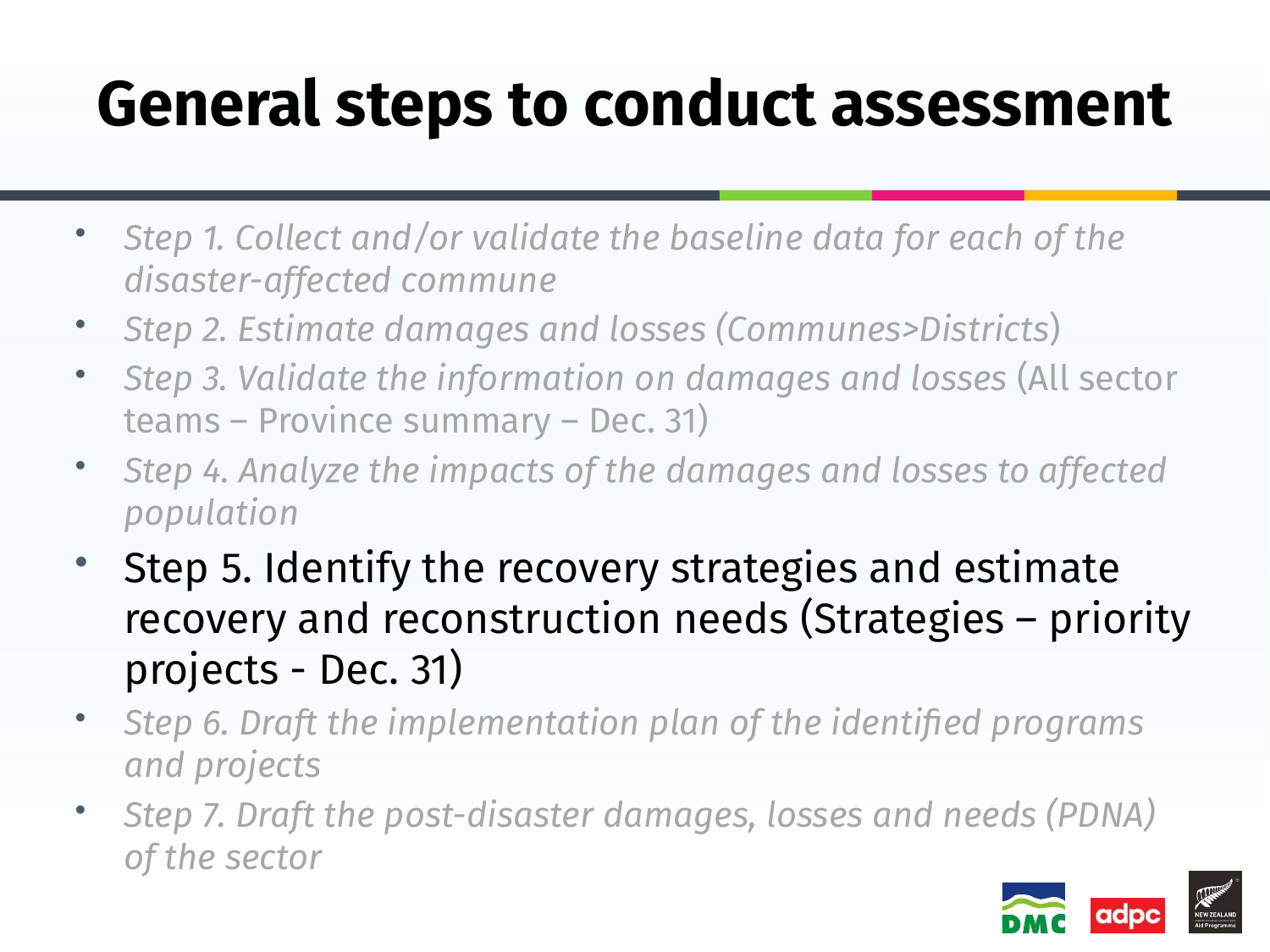

# General steps to conduct assessment
Step 1. Collect and/or validate the baseline data for each of the disaster-affected commune
Step 2. Estimate damages and losses (Communes>Districts)
Step 3. Validate the information on damages and losses (All sector teams – Province summary – Dec. 31)
Step 4. Analyze the impacts of the damages and losses to affected population
Step 5. Identify the recovery strategies and estimate recovery and reconstruction needs (Strategies – priority projects - Dec. 31)
Step 6. Draft the implementation plan of the identified programs and projects
Step 7. Draft the post-disaster damages, losses and needs (PDNA) of the sector